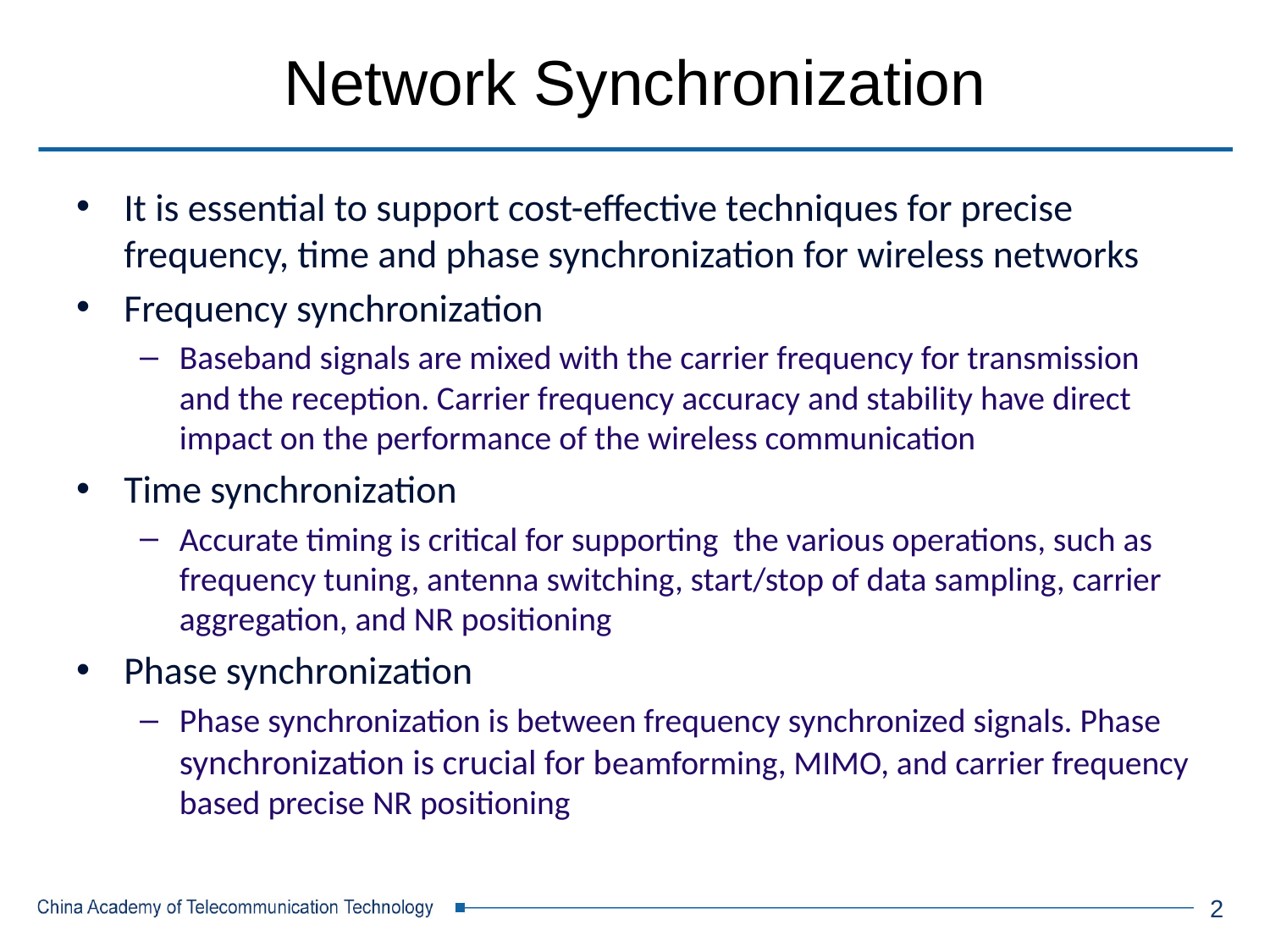

# Network Synchronization
It is essential to support cost-effective techniques for precise frequency, time and phase synchronization for wireless networks
Frequency synchronization
Baseband signals are mixed with the carrier frequency for transmission and the reception. Carrier frequency accuracy and stability have direct impact on the performance of the wireless communication
Time synchronization
Accurate timing is critical for supporting  the various operations, such as frequency tuning, antenna switching, start/stop of data sampling, carrier aggregation, and NR positioning
Phase synchronization
Phase synchronization is between frequency synchronized signals. Phase synchronization is crucial for beamforming, MIMO, and carrier frequency based precise NR positioning
2